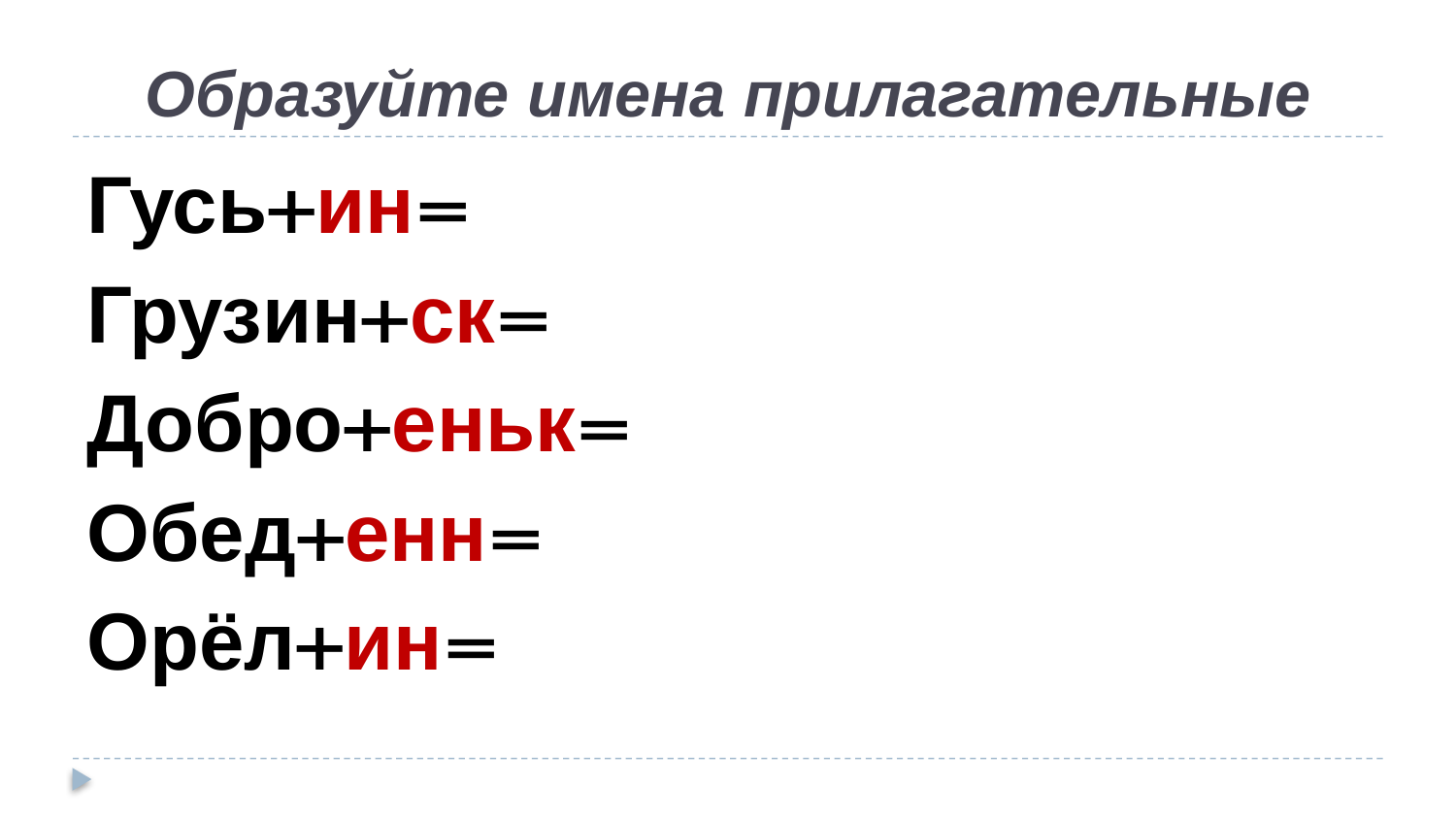

# Образуйте имена прилагательные
Гусь+ин=
Грузин+ск=
Добро+еньк=
Обед+енн=
Орёл+ин=